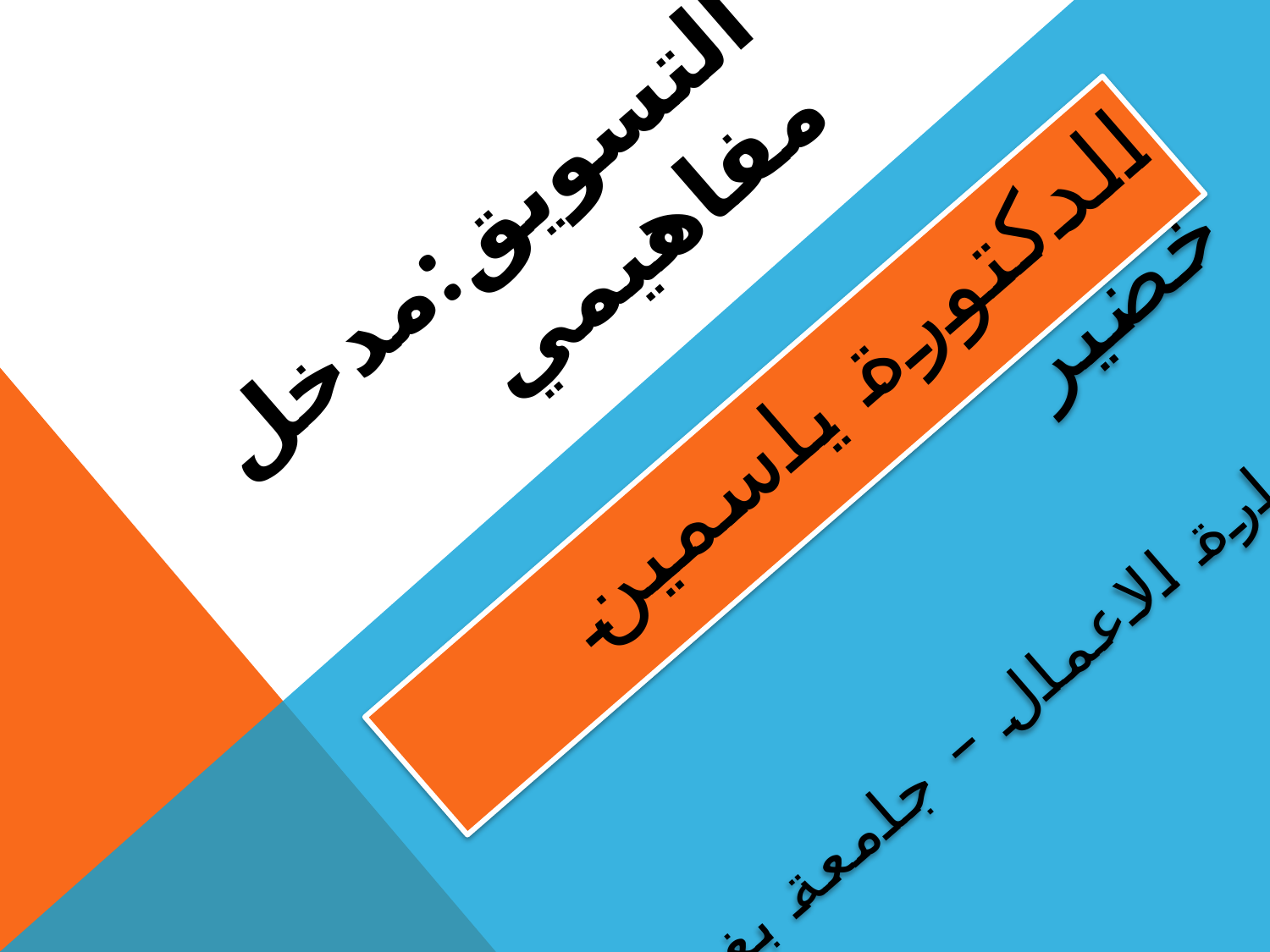

# التسويق:مدخل مفاهيمي
الدكتورة ياسمين خضير

   ادارة الاعمال – جامعة بغداد